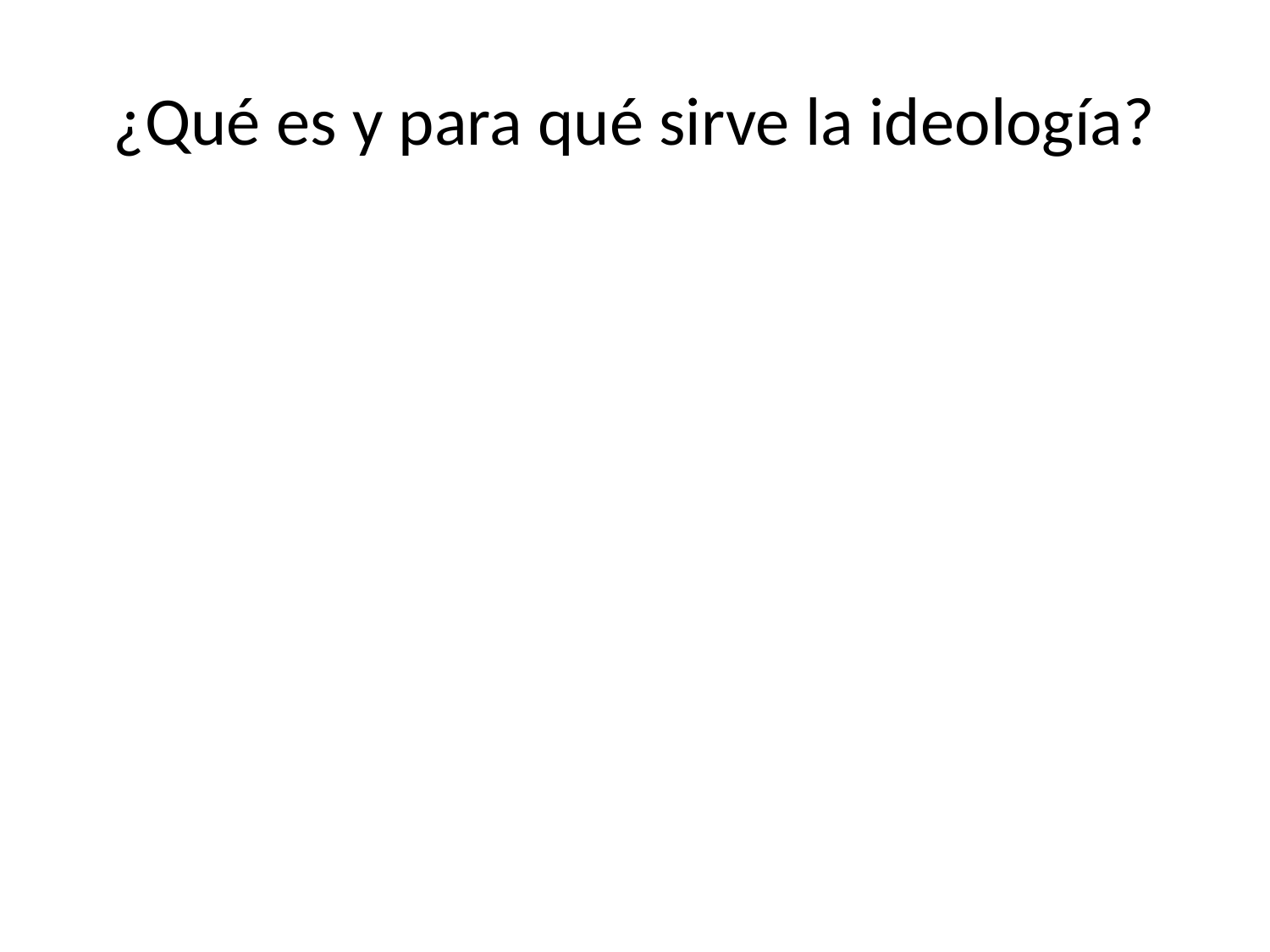

# ¿Qué es y para qué sirve la ideología?